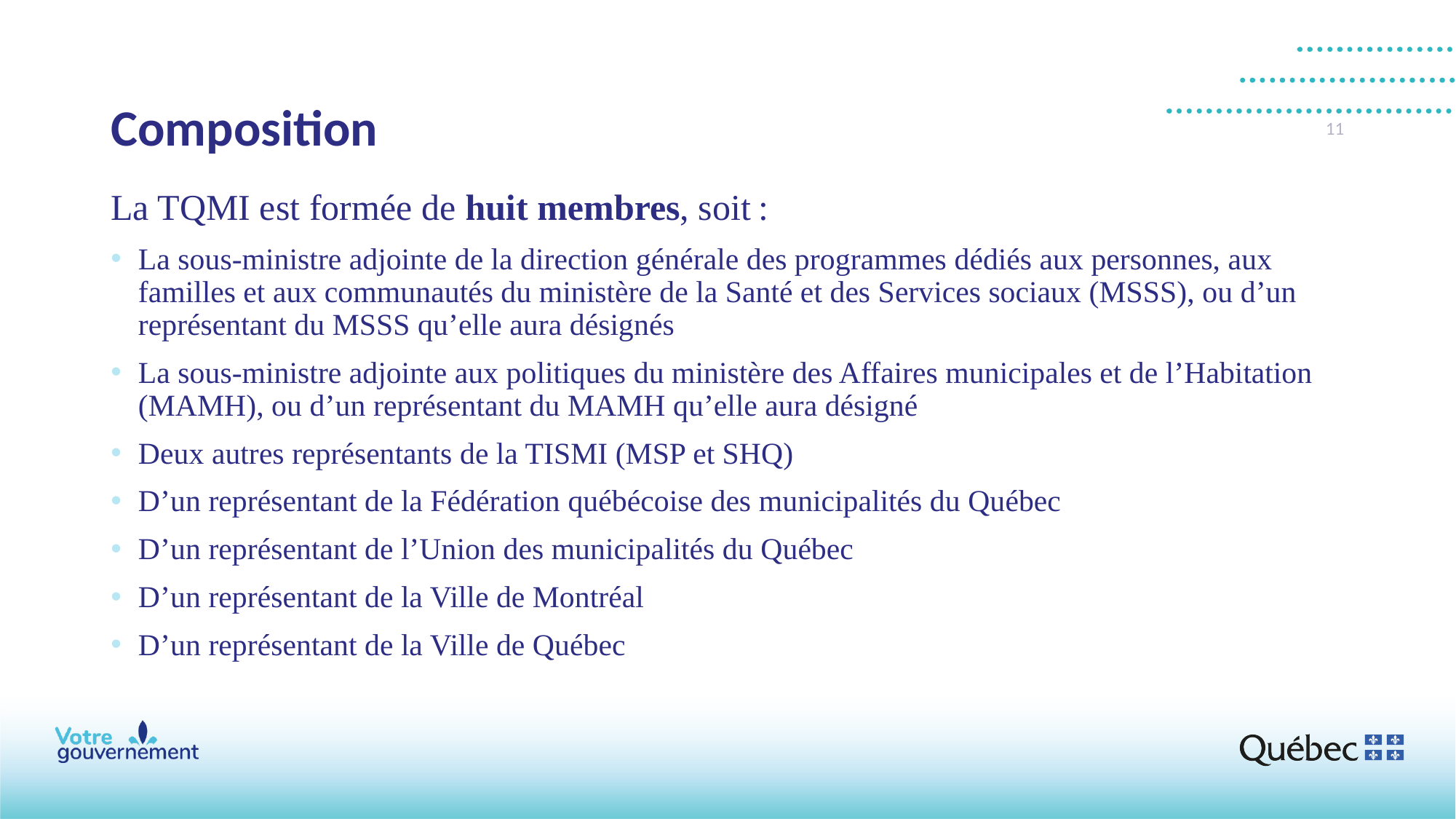

# Composition
11
La TQMI est formée de huit membres, soit :
La sous-ministre adjointe de la direction générale des programmes dédiés aux personnes, aux familles et aux communautés du ministère de la Santé et des Services sociaux (MSSS), ou d’un représentant du MSSS qu’elle aura désignés
La sous-ministre adjointe aux politiques du ministère des Affaires municipales et de l’Habitation (MAMH), ou d’un représentant du MAMH qu’elle aura désigné
Deux autres représentants de la TISMI (MSP et SHQ)
D’un représentant de la Fédération québécoise des municipalités du Québec
D’un représentant de l’Union des municipalités du Québec
D’un représentant de la Ville de Montréal
D’un représentant de la Ville de Québec